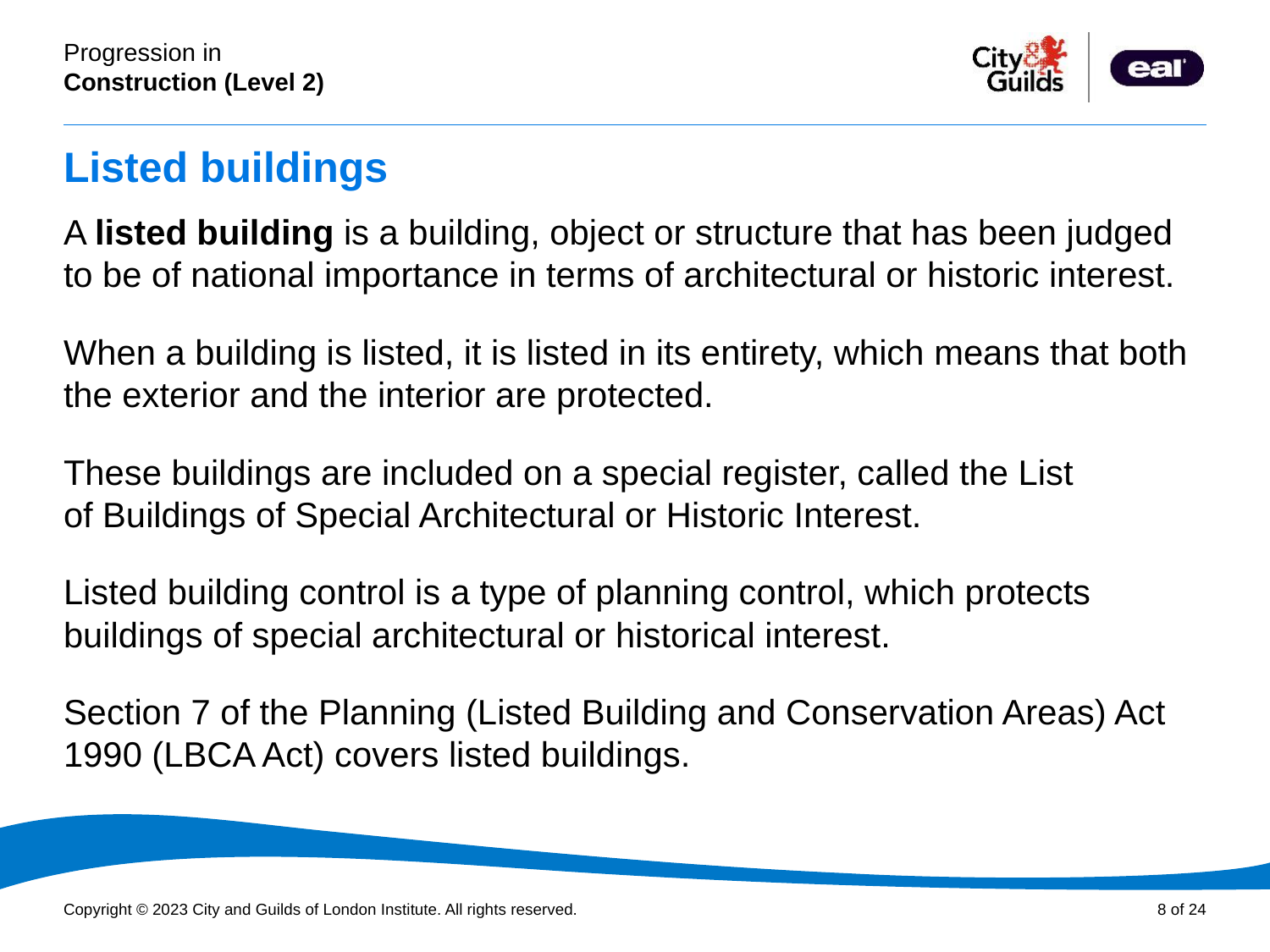

# Listed buildings
A listed building is a building, object or structure that has been judged to be of national importance in terms of architectural or historic interest.
When a building is listed, it is listed in its entirety, which means that both the exterior and the interior are protected.
These buildings are included on a special register, called the List of Buildings of Special Architectural or Historic Interest.
Listed building control is a type of planning control, which protects buildings of special architectural or historical interest.
Section 7 of the Planning (Listed Building and Conservation Areas) Act 1990 (LBCA Act) covers listed buildings.